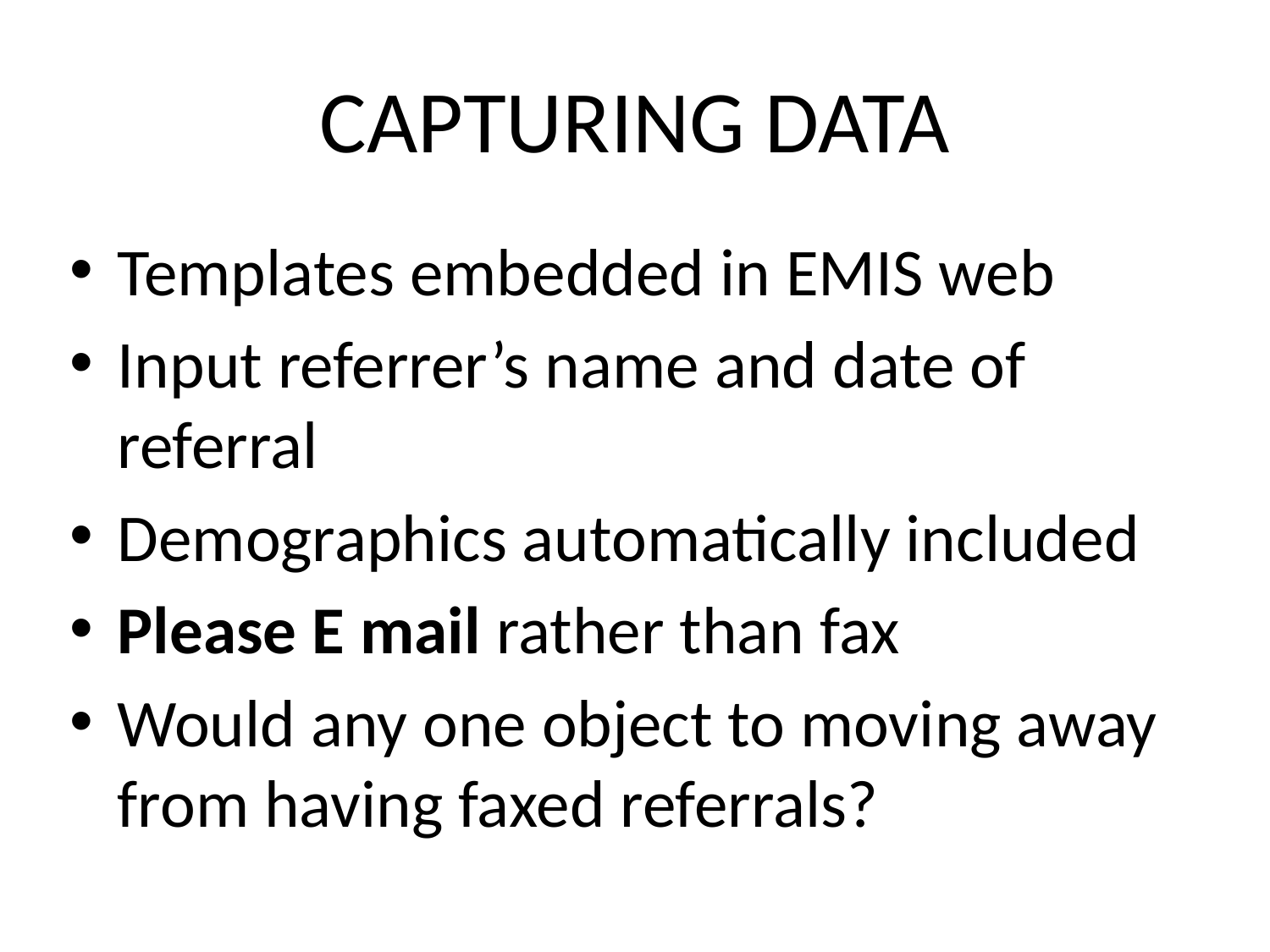

# CAPTURING DATA
Templates embedded in EMIS web
Input referrer’s name and date of referral
Demographics automatically included
Please E mail rather than fax
Would any one object to moving away from having faxed referrals?